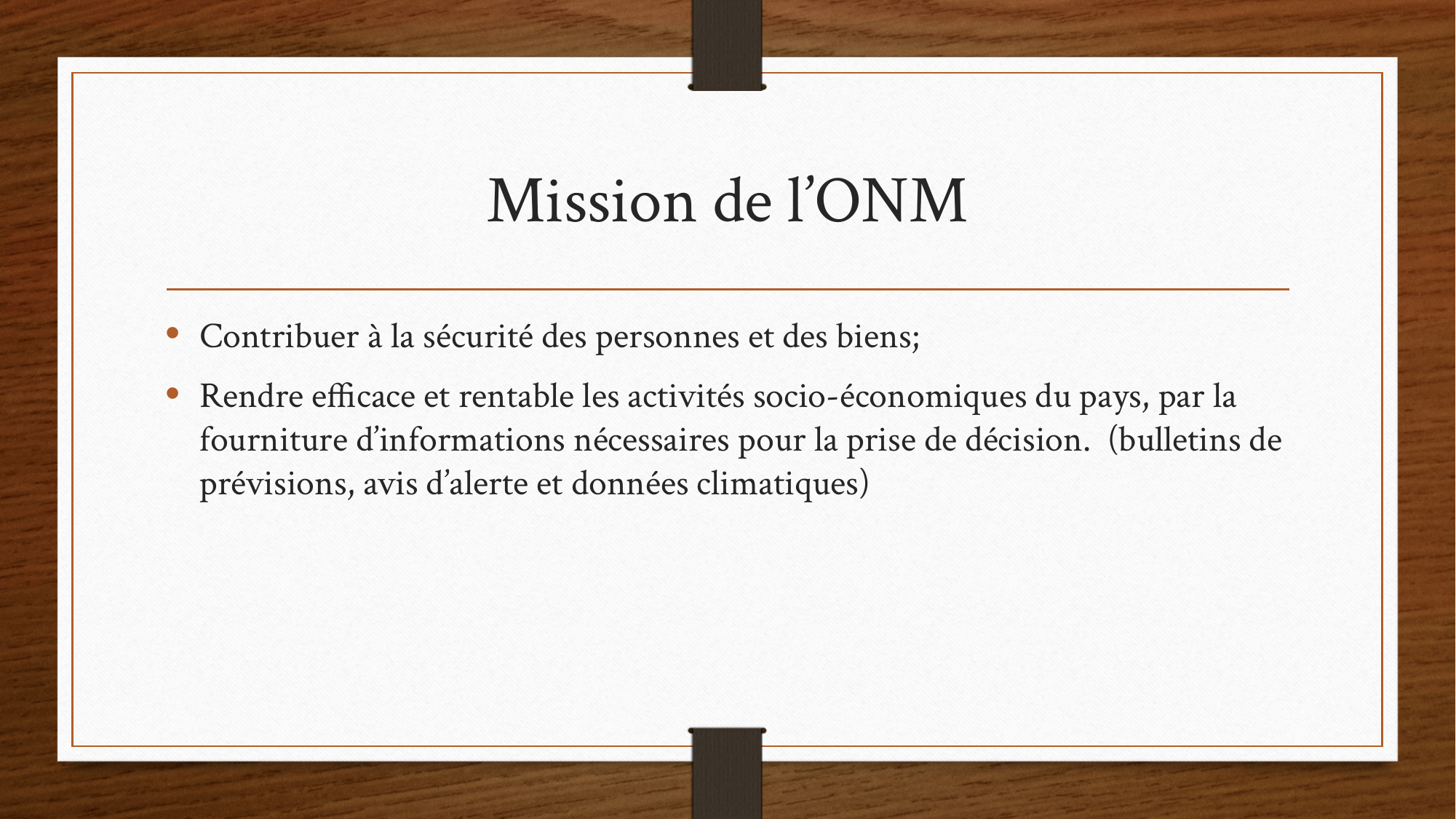

# Mission de l’ONM
Contribuer à la sécurité des personnes et des biens;
Rendre efficace et rentable les activités socio-économiques du pays, par la fourniture d’informations nécessaires pour la prise de décision.  (bulletins de prévisions, avis d’alerte et données climatiques)